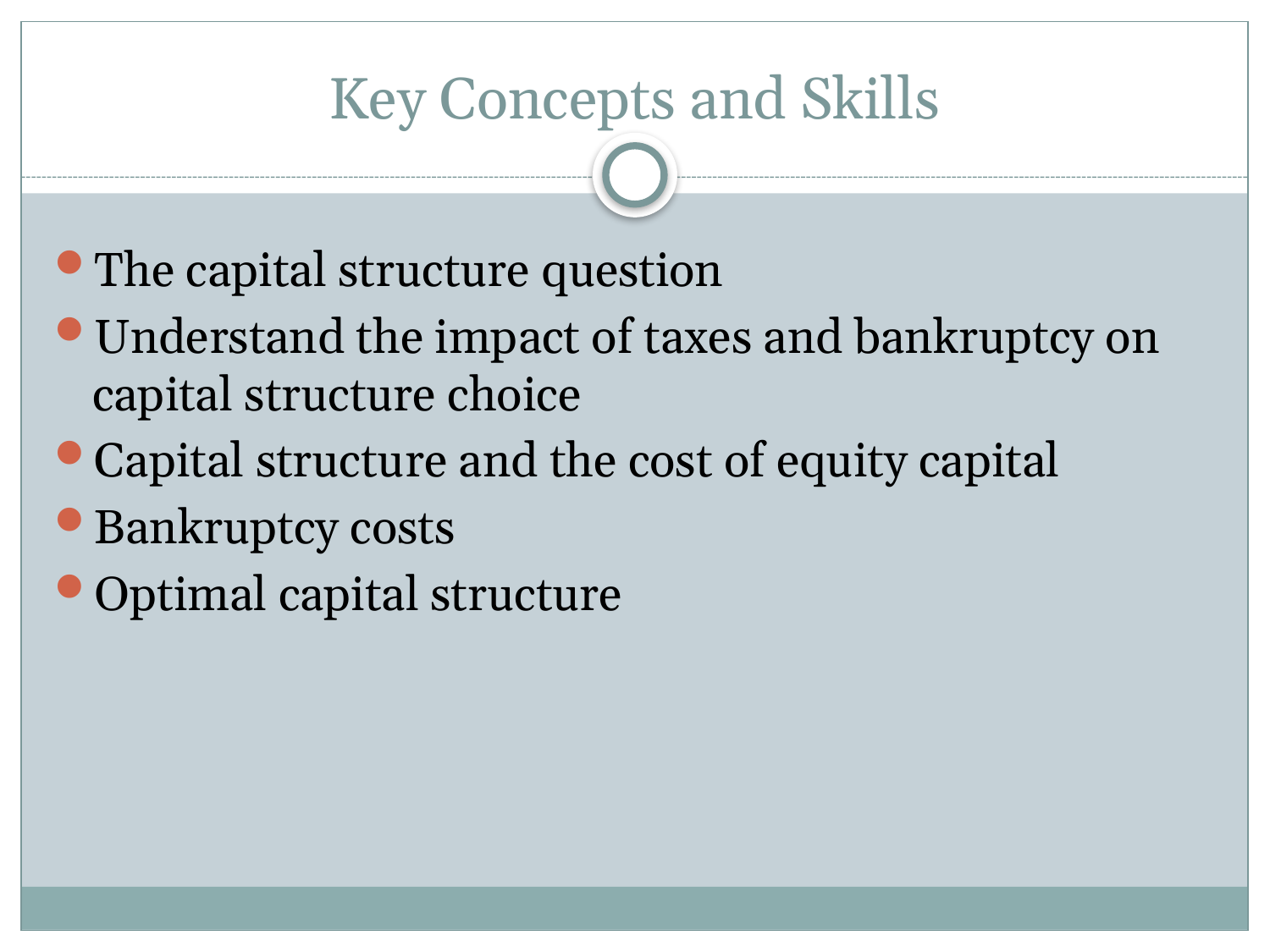

# Key Concepts and Skills
The capital structure question
Understand the impact of taxes and bankruptcy on capital structure choice
Capital structure and the cost of equity capital
Bankruptcy costs
Optimal capital structure